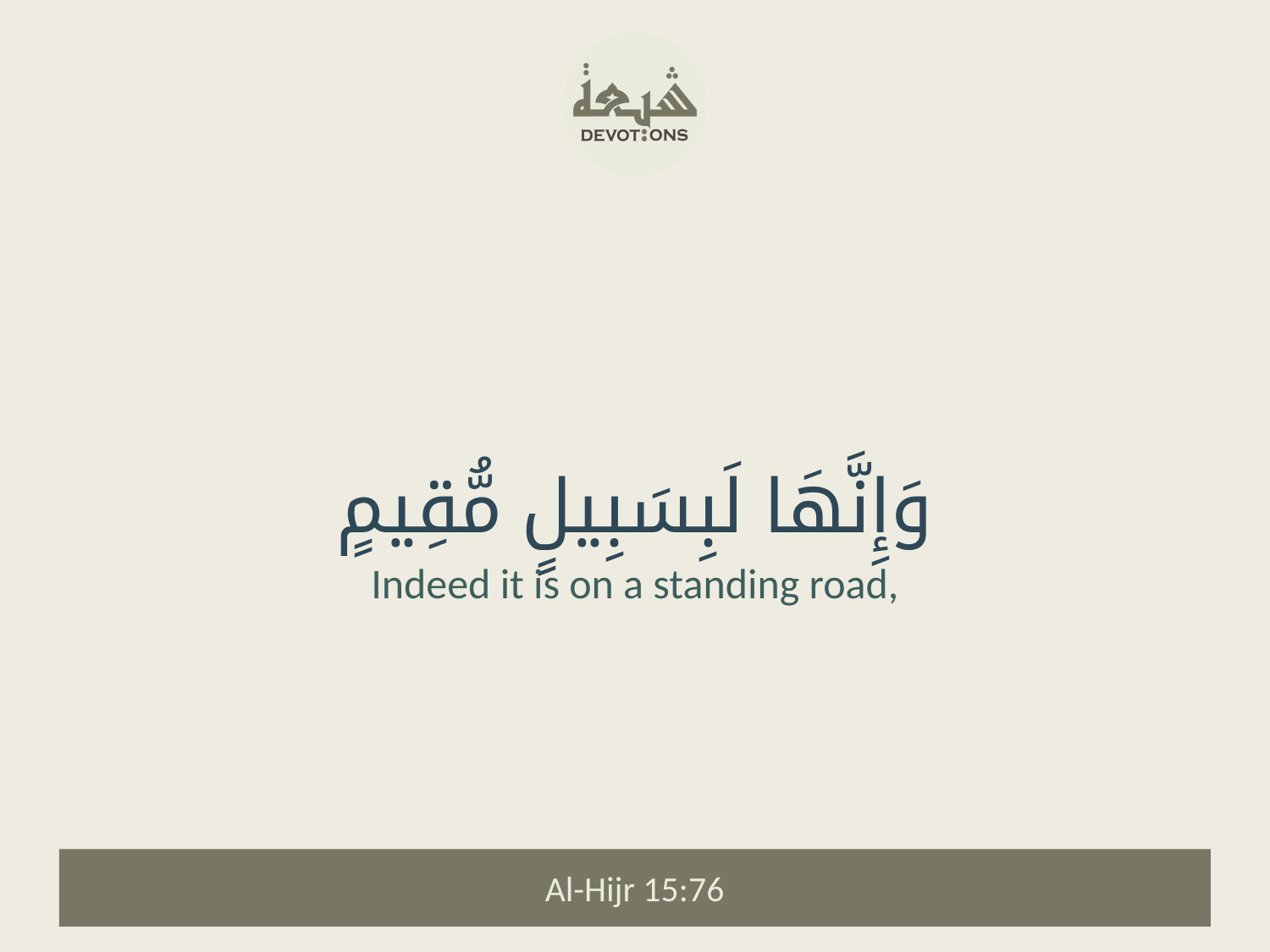

وَإِنَّهَا لَبِسَبِيلٍ مُّقِيمٍ
Indeed it is on a standing road,
Al-Hijr 15:76